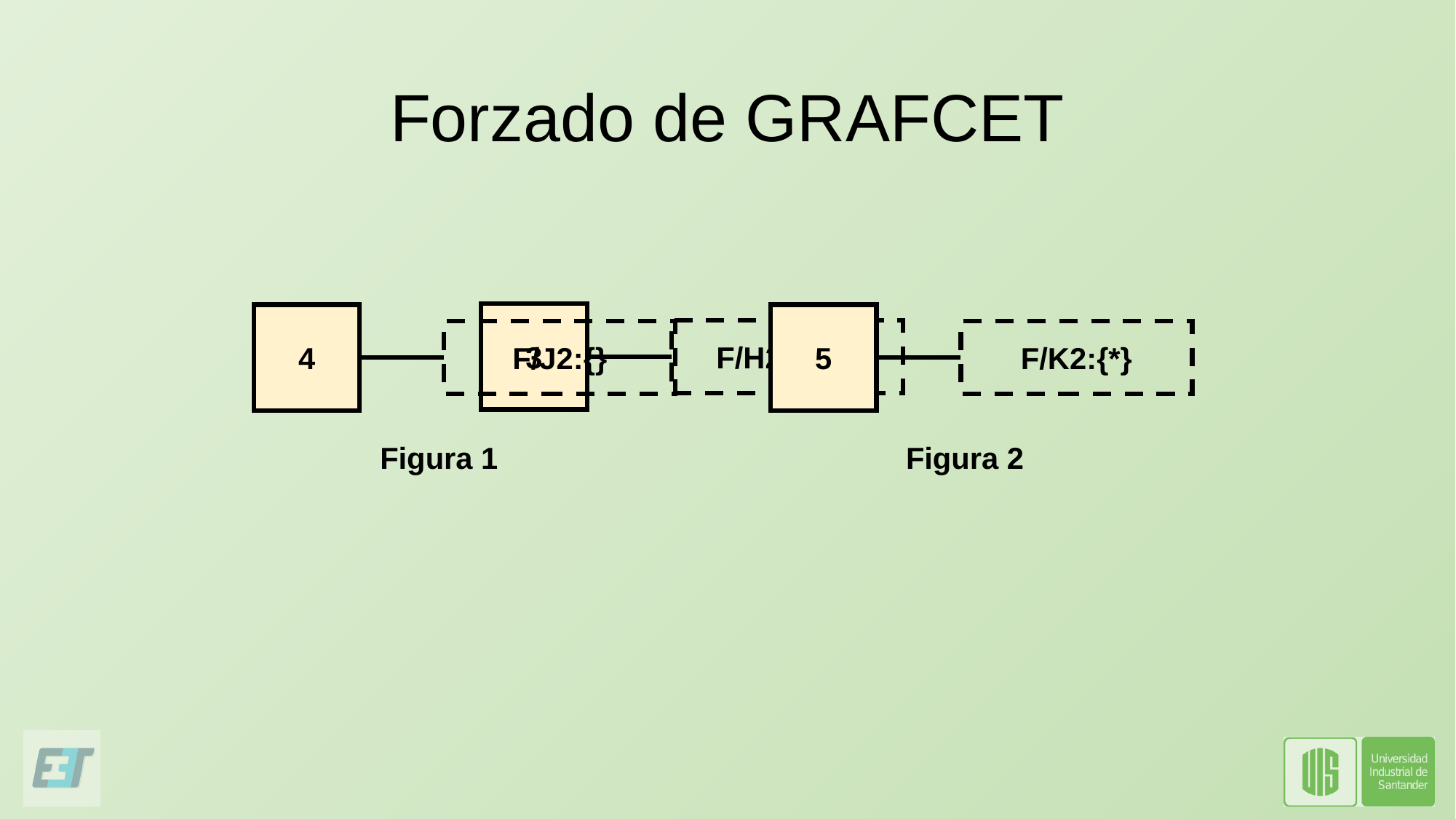

# Forzado de GRAFCET
3
F/H2:{2,3}
5
F/K2:{*}
Figura 2
4
F/J2:{}
Figura 1